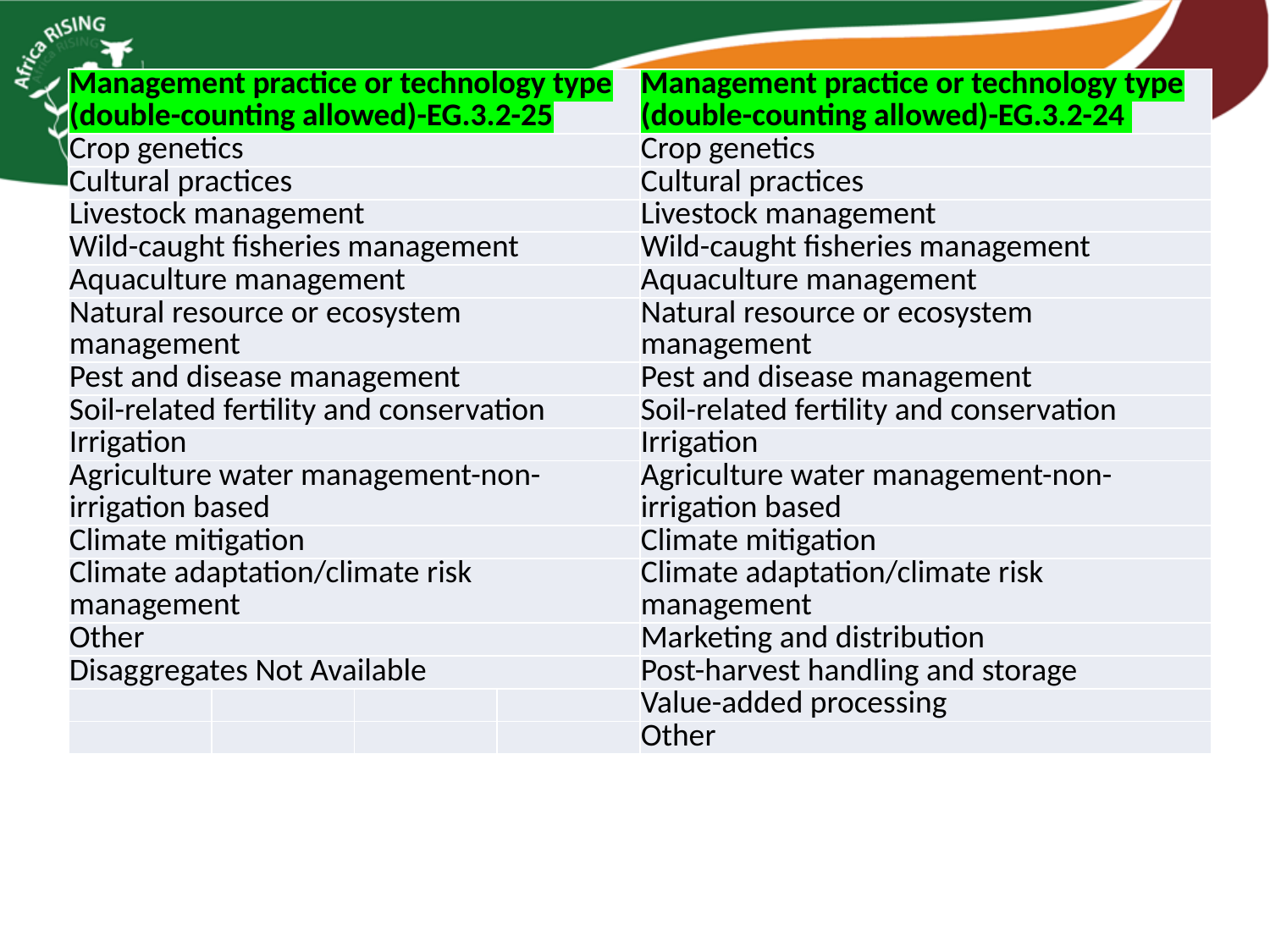

#
| Management practice or technology type (double-counting allowed)-EG.3.2-25 |  |  |  | Management practice or technology type (double-counting allowed)-EG.3.2-24 |
| --- | --- | --- | --- | --- |
| Crop genetics |  |  |  | Crop genetics |
| Cultural practices |  |  |  | Cultural practices |
| Livestock management |  |  |  | Livestock management |
| Wild-caught fisheries management |  |  |  | Wild-caught fisheries management |
| Aquaculture management |  |  |  | Aquaculture management |
| Natural resource or ecosystem management |  |  |  | Natural resource or ecosystem management |
| Pest and disease management |  |  |  | Pest and disease management |
| Soil-related fertility and conservation |  |  |  | Soil-related fertility and conservation |
| Irrigation |  |  |  | Irrigation |
| Agriculture water management-non-irrigation based |  |  |  | Agriculture water management-non-irrigation based |
| Climate mitigation |  |  |  | Climate mitigation |
| Climate adaptation/climate risk management |  |  |  | Climate adaptation/climate risk management |
| Other |  |  |  | Marketing and distribution |
| Disaggregates Not Available |  |  |  | Post-harvest handling and storage |
|  |  |  |  | Value-added processing |
|  |  |  |  | Other |